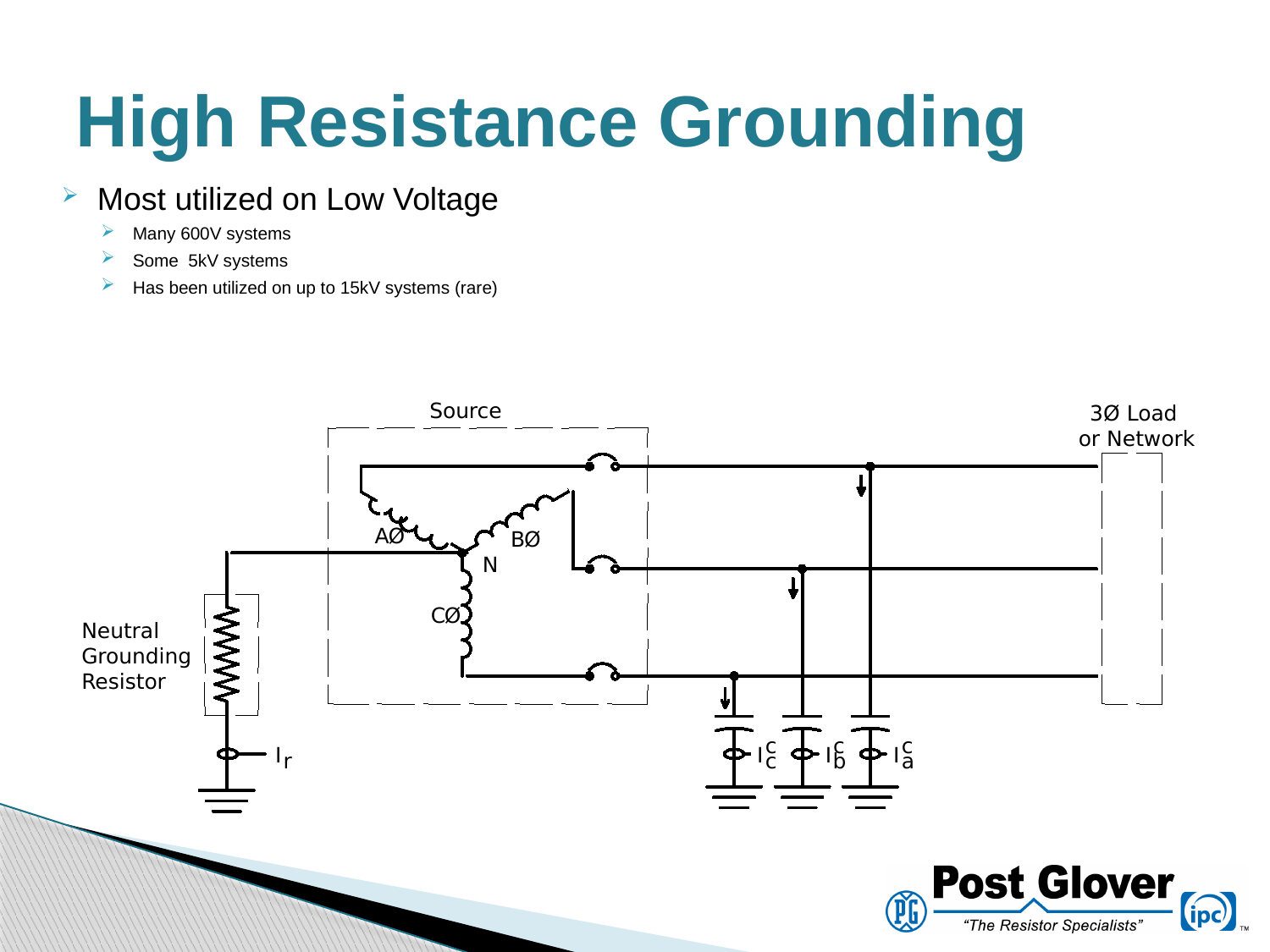

# High Resistance Grounding
Most utilized on Low Voltage
Many 600V systems
Some  5kV systems
Has been utilized on up to 15kV systems (rare)

Source
3Ø Load
or Network

I
r

A
Ø

B
Ø

N

C
Ø

Neutral
Grounding
Resistor

c
c
c
I
I
I
c
a

b